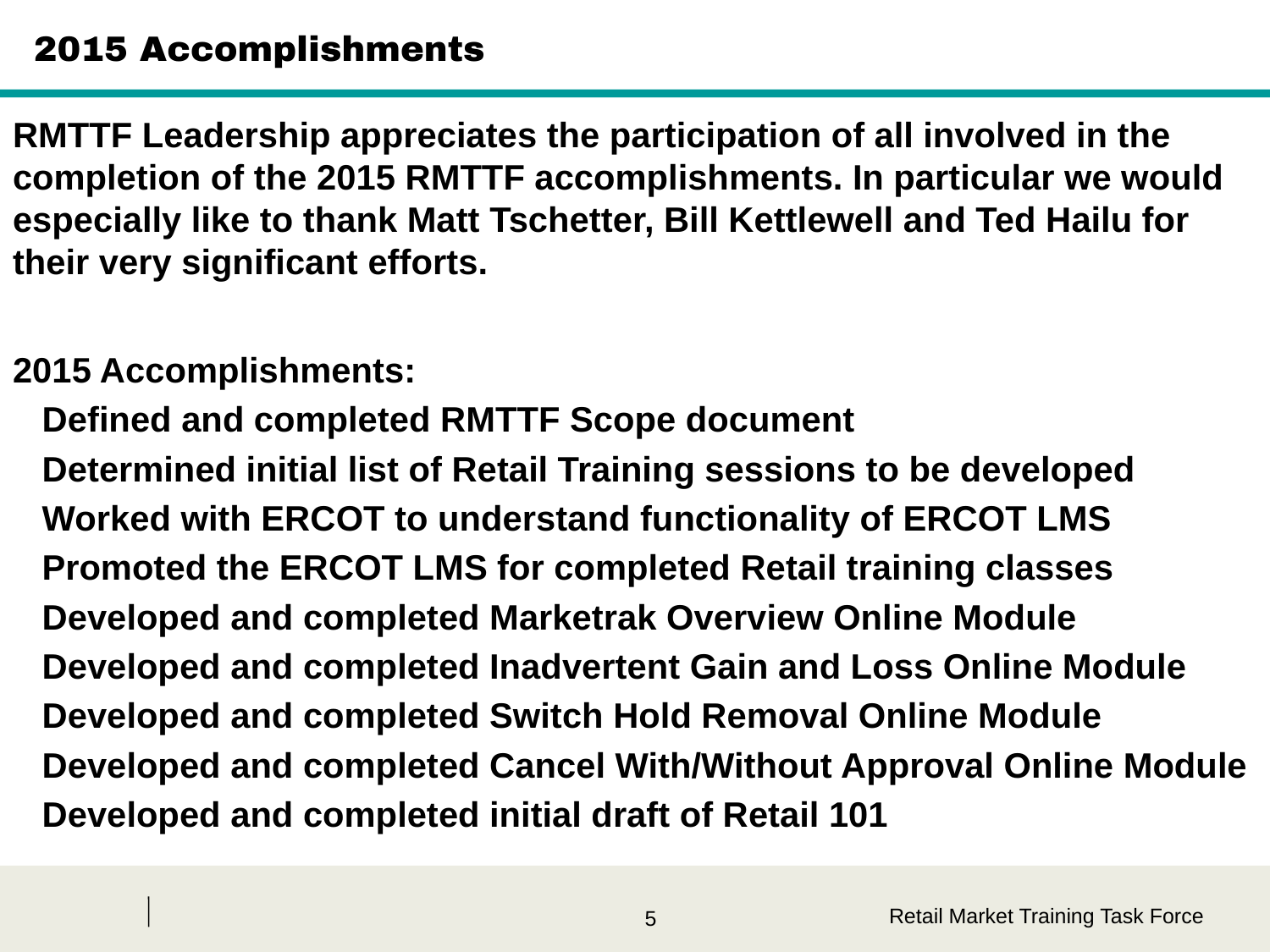

# 2015 Accomplishments
RMTTF Leadership appreciates the participation of all involved in the completion of the 2015 RMTTF accomplishments. In particular we would especially like to thank Matt Tschetter, Bill Kettlewell and Ted Hailu for their very significant efforts.

2015 Accomplishments:
   Defined and completed RMTTF Scope document
   Determined initial list of Retail Training sessions to be developed
   Worked with ERCOT to understand functionality of ERCOT LMS
   Promoted the ERCOT LMS for completed Retail training classes
   Developed and completed Marketrak Overview Online Module
   Developed and completed Inadvertent Gain and Loss Online Module
   Developed and completed Switch Hold Removal Online Module
   Developed and completed Cancel With/Without Approval Online Module
   Developed and completed initial draft of Retail 101
Retail Market Training Task Force